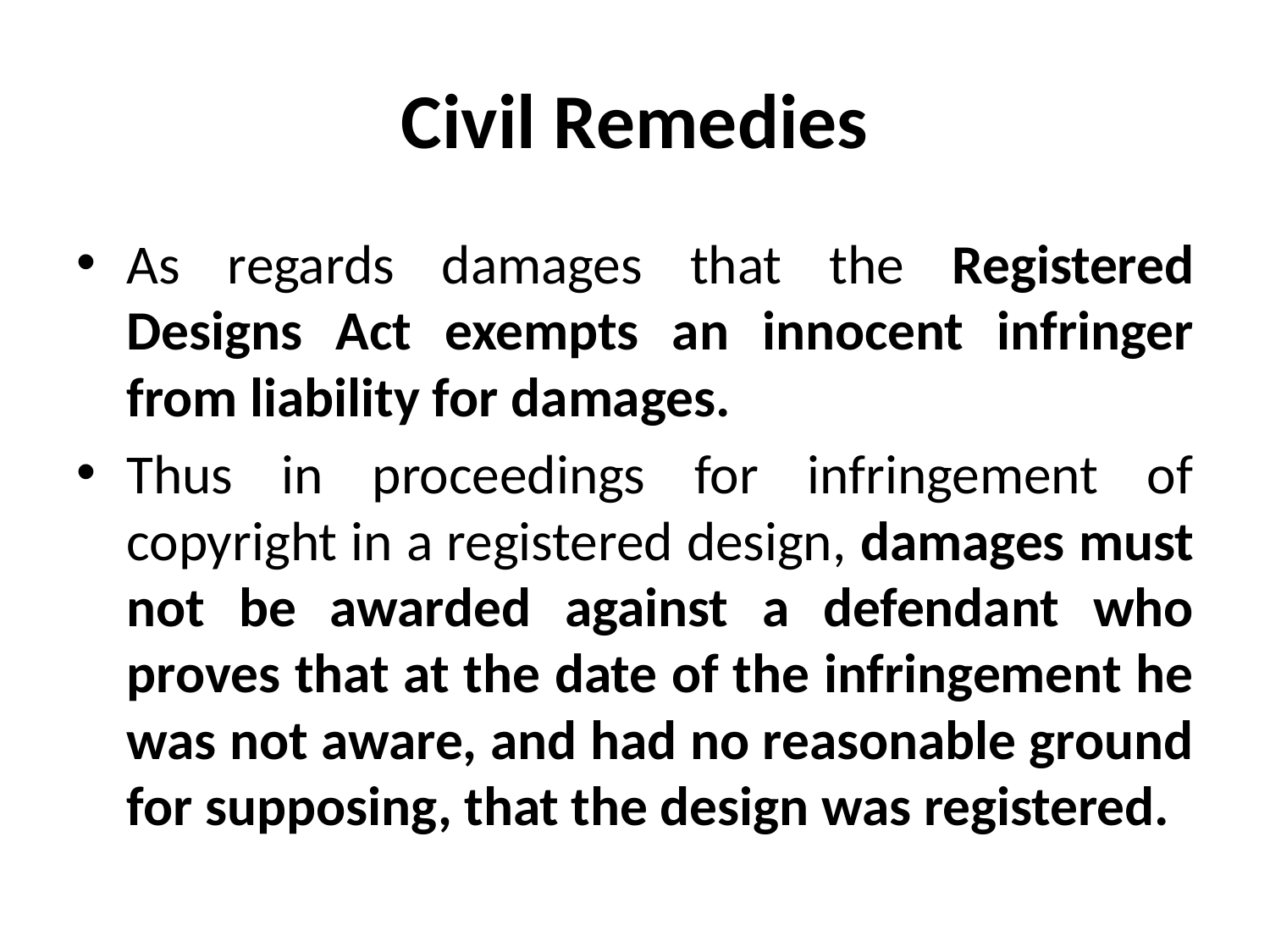

# Civil Remedies
As regards damages that the Registered Designs Act exempts an innocent infringer from liability for damages.
Thus in proceedings for infringement of copyright in a registered design, damages must not be awarded against a defendant who proves that at the date of the infringement he was not aware, and had no reasonable ground for supposing, that the design was registered.